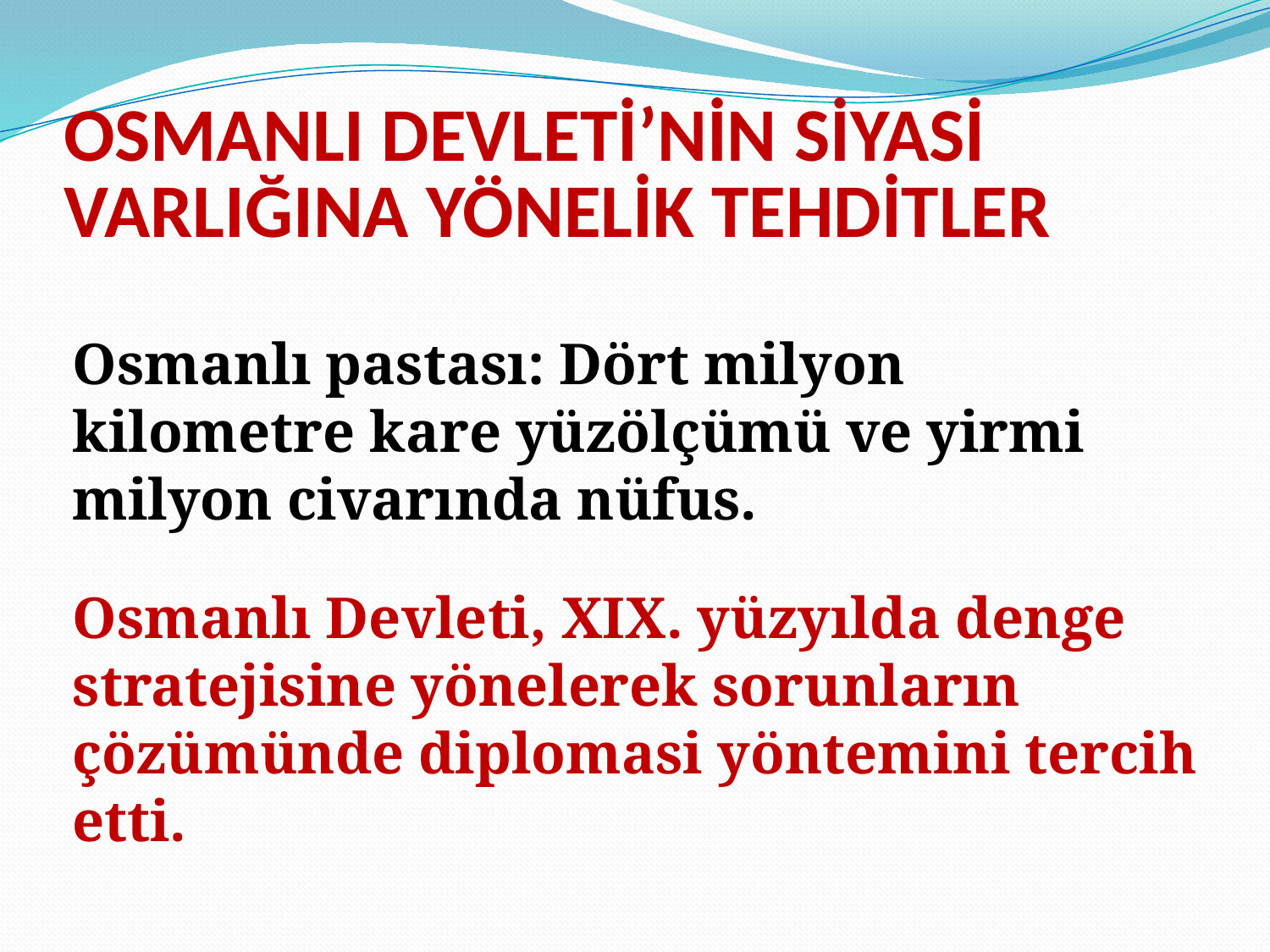

# OSMANLI DEVLETİ’NİN SİYASİ VARLIĞINA YÖNELİK TEHDİTLER
Osmanlı pastası: Dört milyon kilometre kare yüzölçümü ve yirmi milyon civarında nüfus.
Osmanlı Devleti, XIX. yüzyılda denge stratejisine yönelerek sorunların çözümünde diplomasi yöntemini tercih etti.